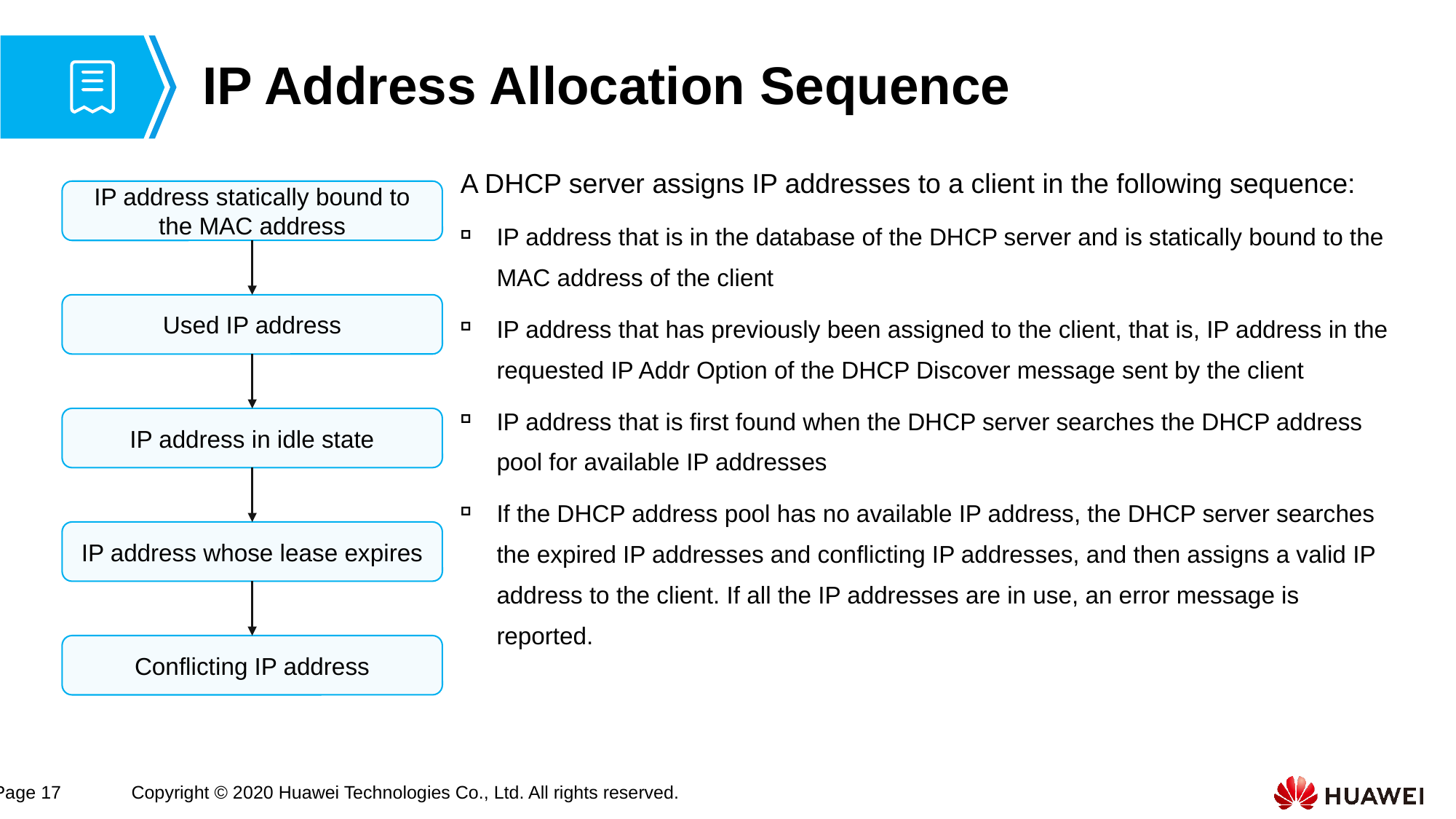

# IP Address Allocation Sequence
A DHCP server assigns IP addresses to a client in the following sequence:
IP address that is in the database of the DHCP server and is statically bound to the MAC address of the client
IP address that has previously been assigned to the client, that is, IP address in the requested IP Addr Option of the DHCP Discover message sent by the client
IP address that is first found when the DHCP server searches the DHCP address pool for available IP addresses
If the DHCP address pool has no available IP address, the DHCP server searches the expired IP addresses and conflicting IP addresses, and then assigns a valid IP address to the client. If all the IP addresses are in use, an error message is reported.
IP address statically bound to the MAC address
Used IP address
IP address in idle state
IP address whose lease expires
Conflicting IP address